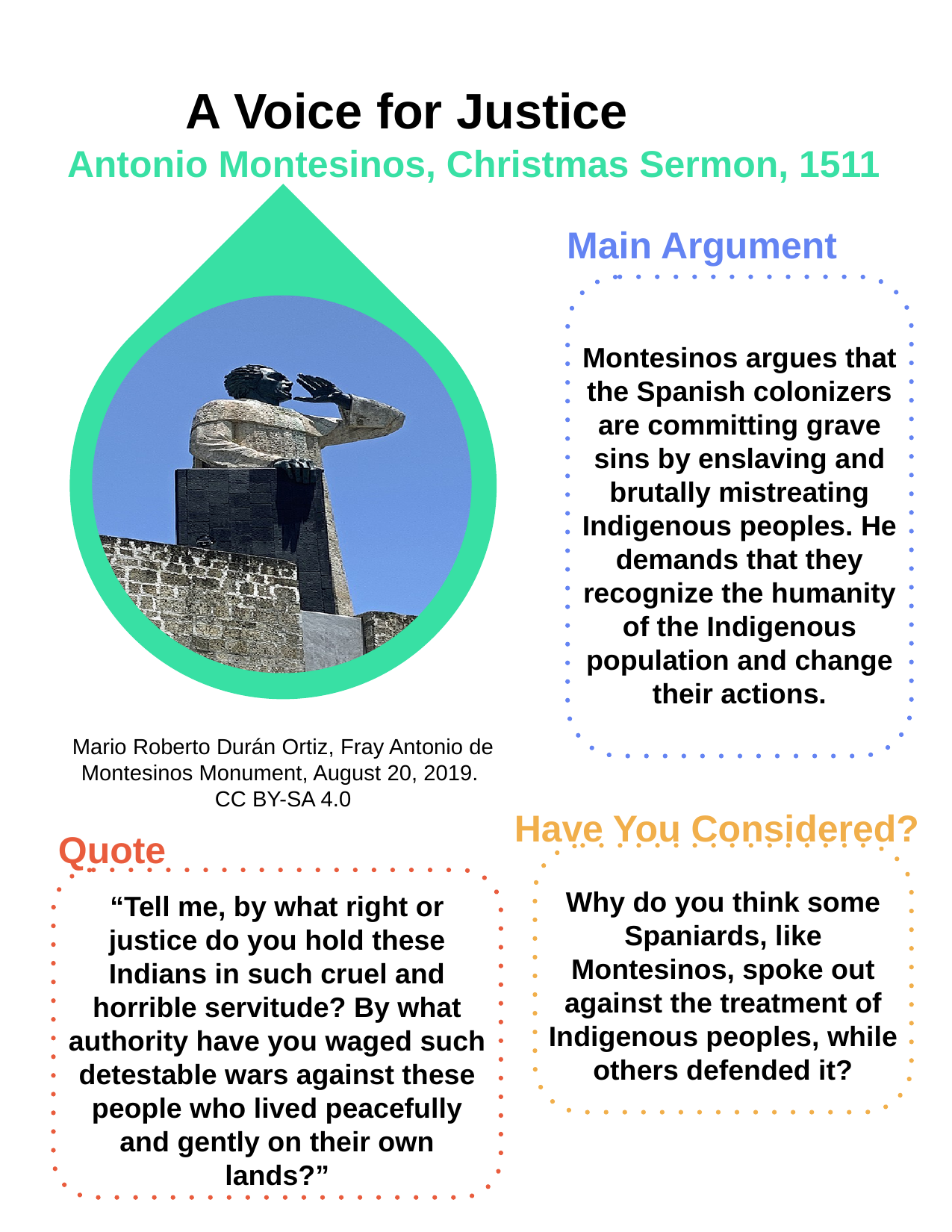

A Voice for Justice
Antonio Montesinos, Christmas Sermon, 1511

Main Argument

Montesinos argues that the Spanish colonizers are committing grave sins by enslaving and brutally mistreating Indigenous peoples. He demands that they recognize the humanity of the Indigenous population and change their actions.

Mario Roberto Durán Ortiz, Fray Antonio de Montesinos Monument, August 20, 2019.
CC BY-SA 4.0

Have You Considered?
Quote

Why do you think some Spaniards, like Montesinos, spoke out against the treatment of Indigenous peoples, while others defended it?

“Tell me, by what right or justice do you hold these Indians in such cruel and horrible servitude? By what authority have you waged such detestable wars against these people who lived peacefully and gently on their own lands?”